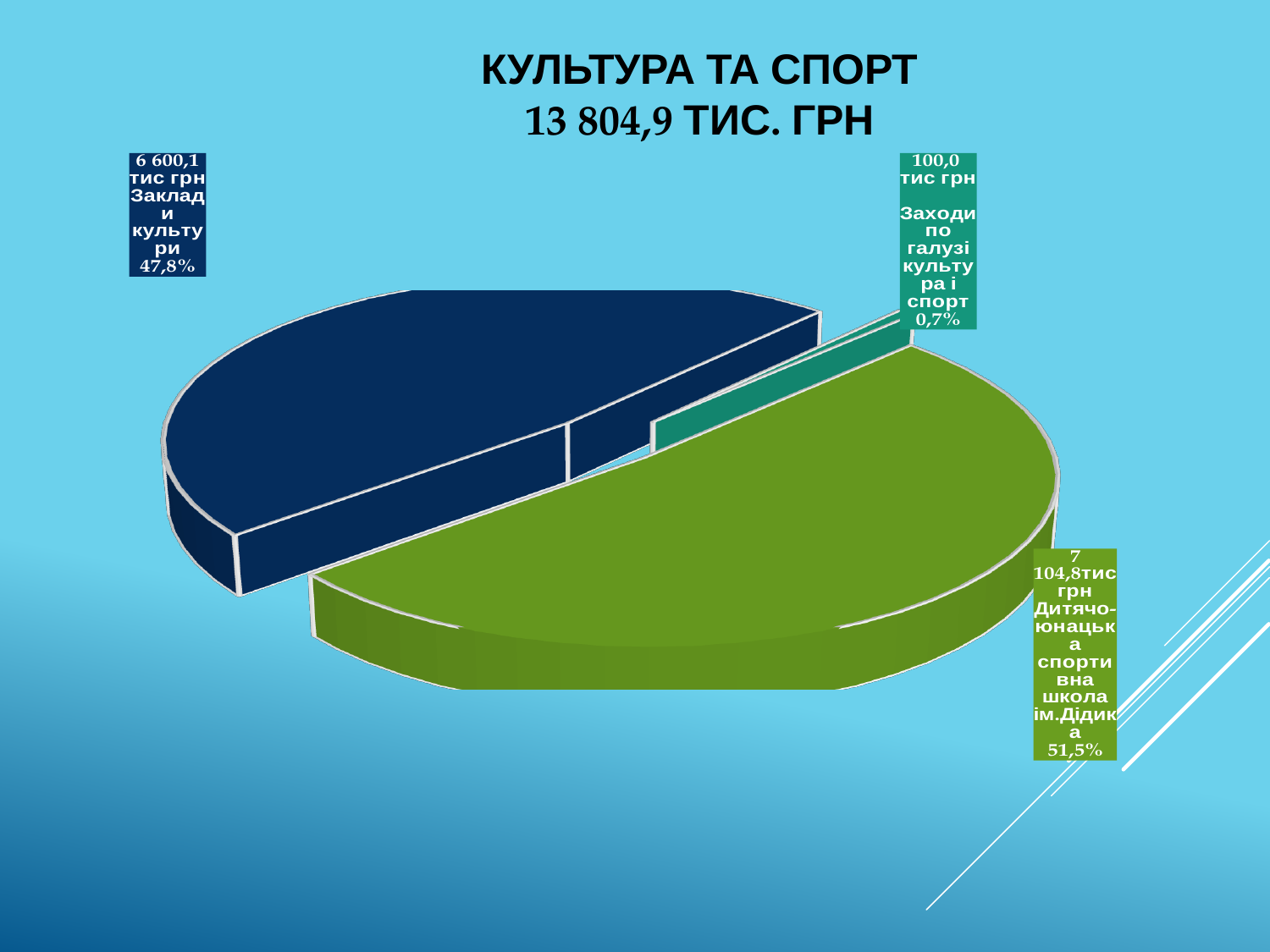

# Культура та спорт 13 804,9 ТИС. грн

[unsupported chart]